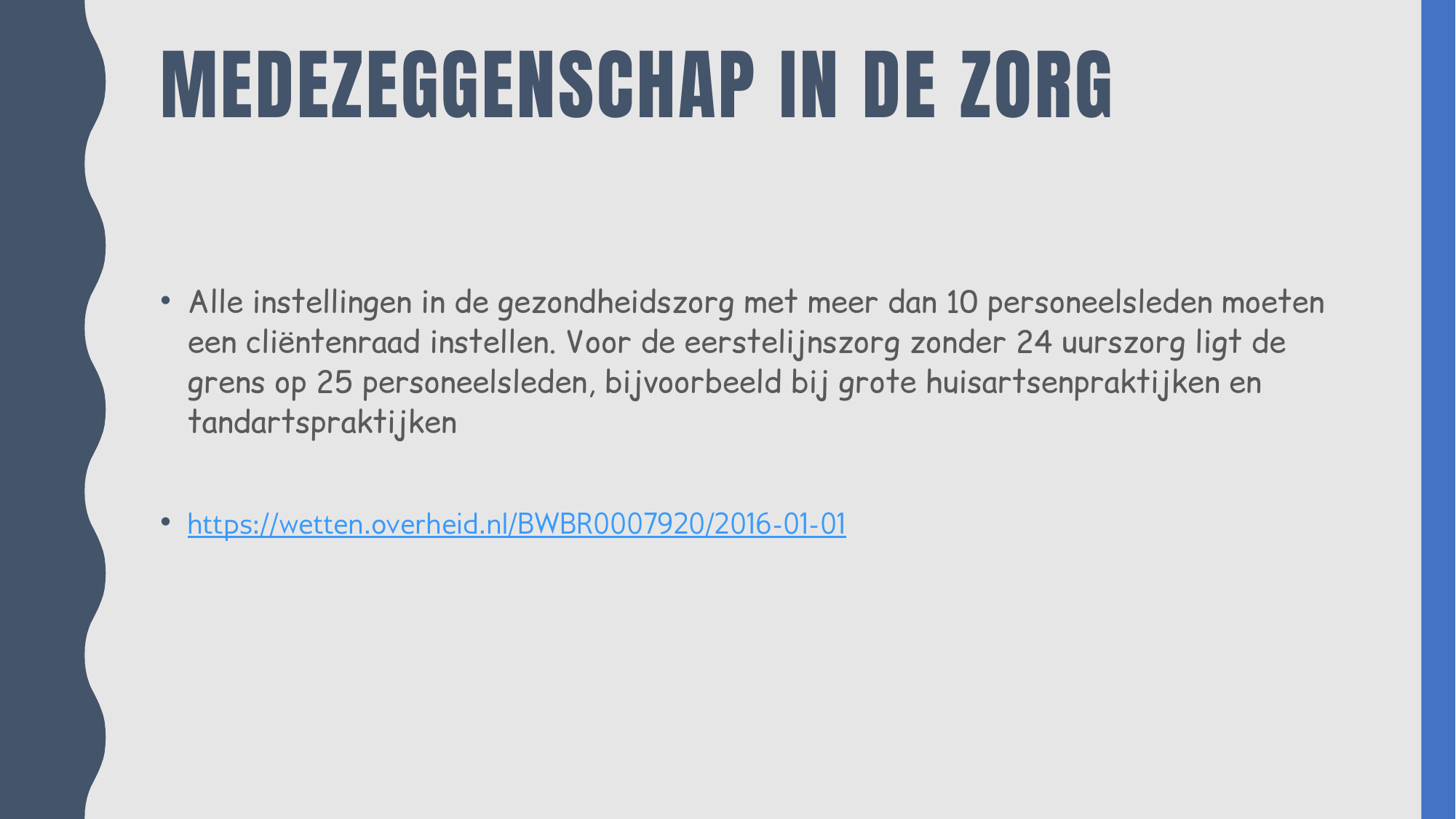

# Medezeggenschap in de zorg
Alle instellingen in de gezondheidszorg met meer dan 10 personeelsleden moeten een cliëntenraad instellen. Voor de eerstelijnszorg zonder 24 uurszorg ligt de grens op 25 personeelsleden, bijvoorbeeld bij grote huisartsenpraktijken en tandartspraktijken

https://wetten.overheid.nl/BWBR0007920/2016-01-01